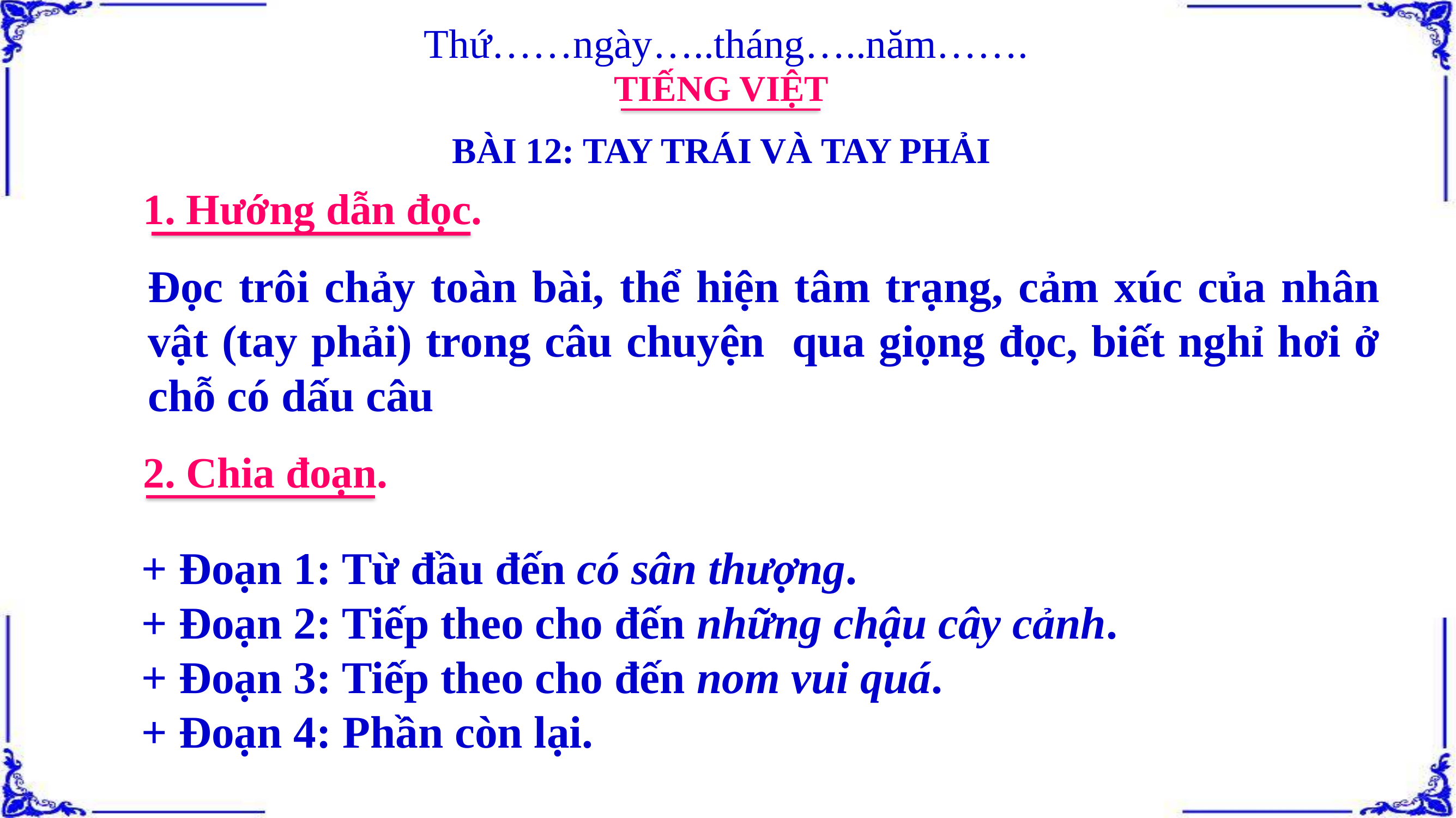

Thứ……ngày…..tháng…..năm…….
TIẾNG VIỆT
BÀI 12: TAY TRÁI VÀ TAY PHẢI
1. Hướng dẫn đọc.
Đọc trôi chảy toàn bài, thể hiện tâm trạng, cảm xúc của nhân vật (tay phải) trong câu chuyện  qua giọng đọc, biết nghỉ hơi ở chỗ có dấu câu
2. Chia đoạn.
+ Đoạn 1: Từ đầu đến có sân thượng.
+ Đoạn 2: Tiếp theo cho đến những chậu cây cảnh.
+ Đoạn 3: Tiếp theo cho đến nom vui quá.
+ Đoạn 4: Phần còn lại.